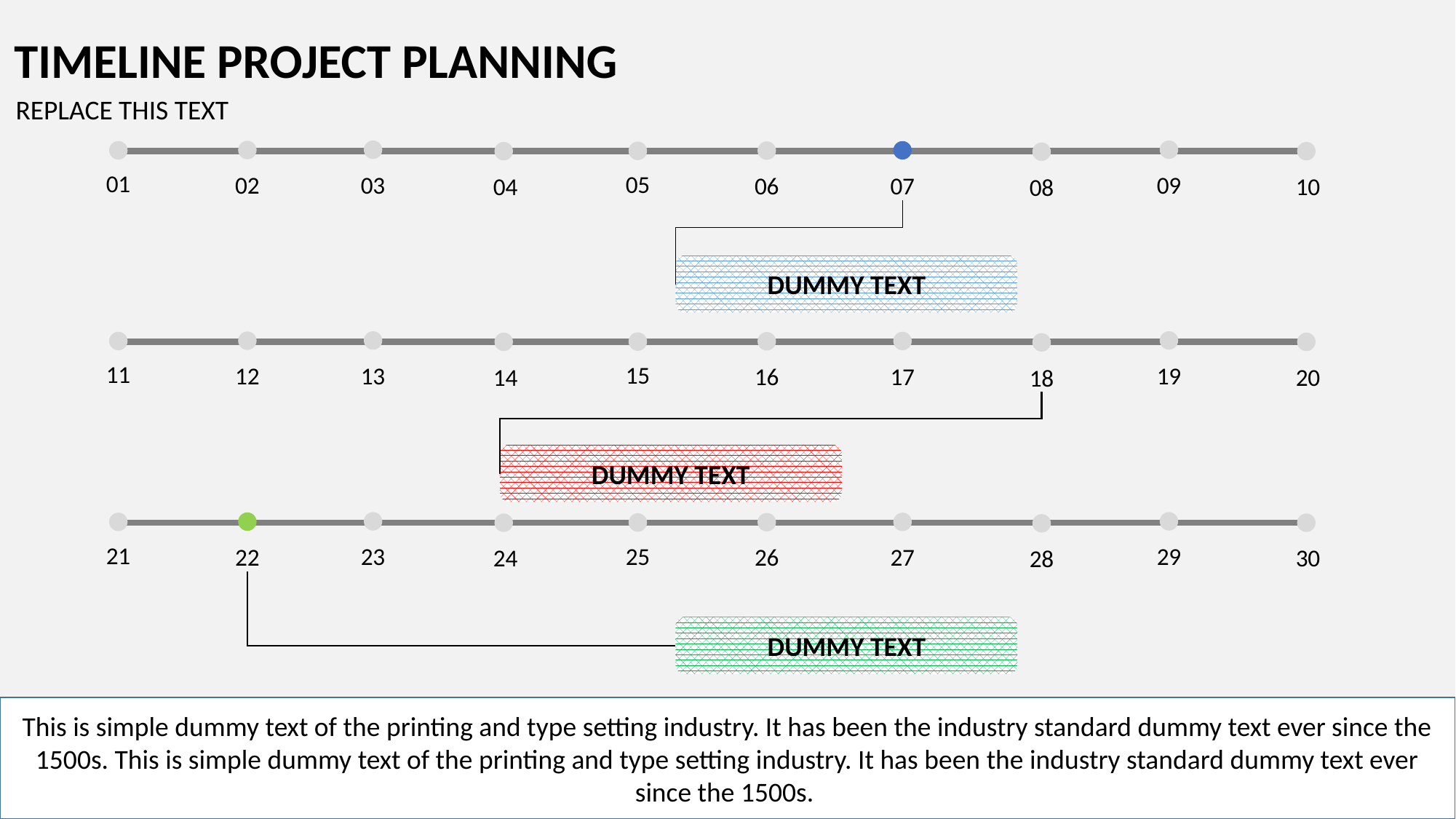

TIMELINE PROJECT PLANNING
REPLACE THIS TEXT

01
05
09
03
02
07
06
10
04
08
DUMMY TEXT

11
15
19
13
12
17
16
20
14
18
DUMMY TEXT

21
25
29
23
22
27
26
30
24
28
DUMMY TEXT
This is simple dummy text of the printing and type setting industry. It has been the industry standard dummy text ever since the 1500s. This is simple dummy text of the printing and type setting industry. It has been the industry standard dummy text ever since the 1500s.